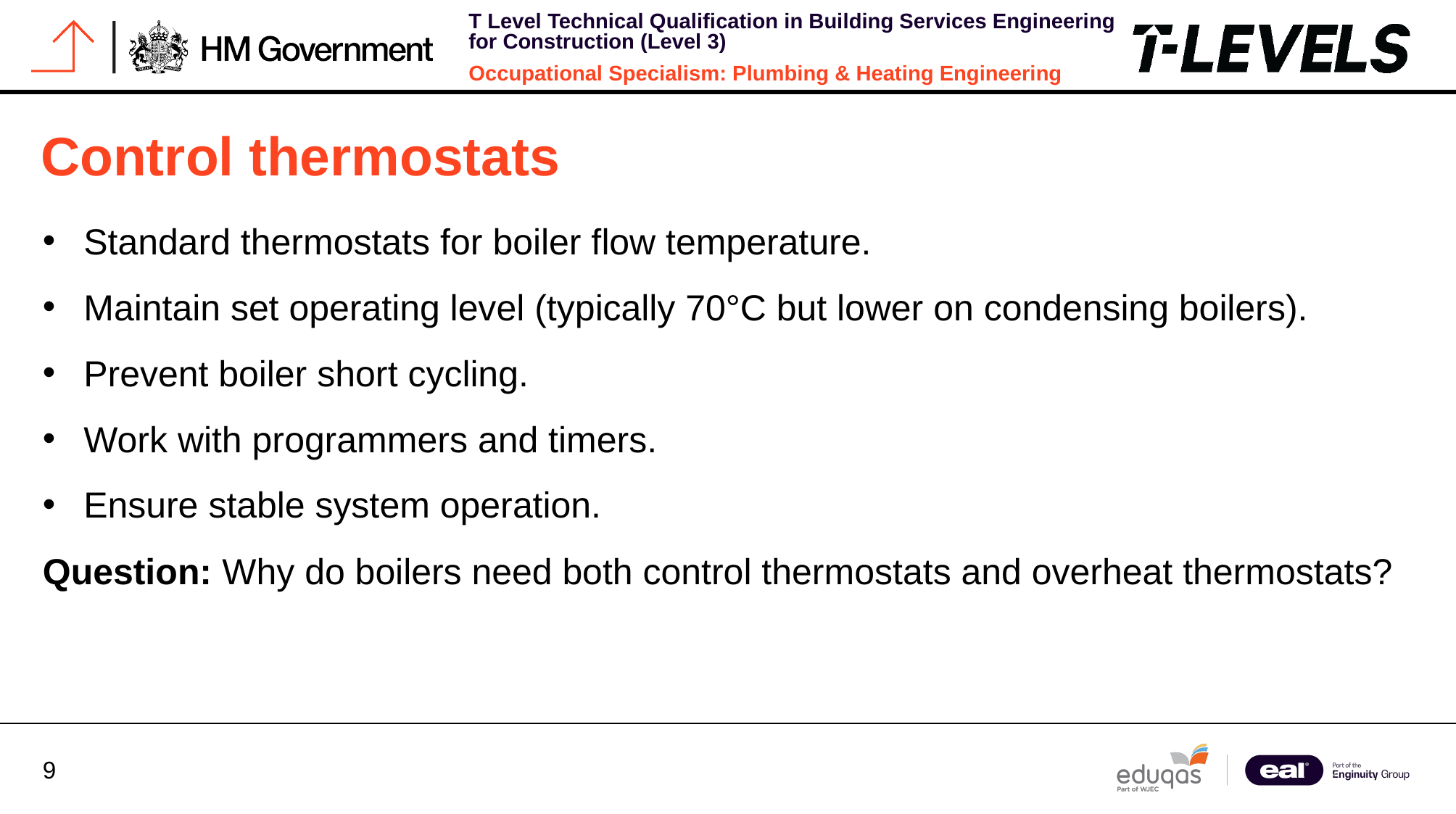

# Control thermostats
Standard thermostats for boiler flow temperature.
Maintain set operating level (typically 70°C but lower on condensing boilers).
Prevent boiler short cycling.
Work with programmers and timers.
Ensure stable system operation.
Question: Why do boilers need both control thermostats and overheat thermostats?